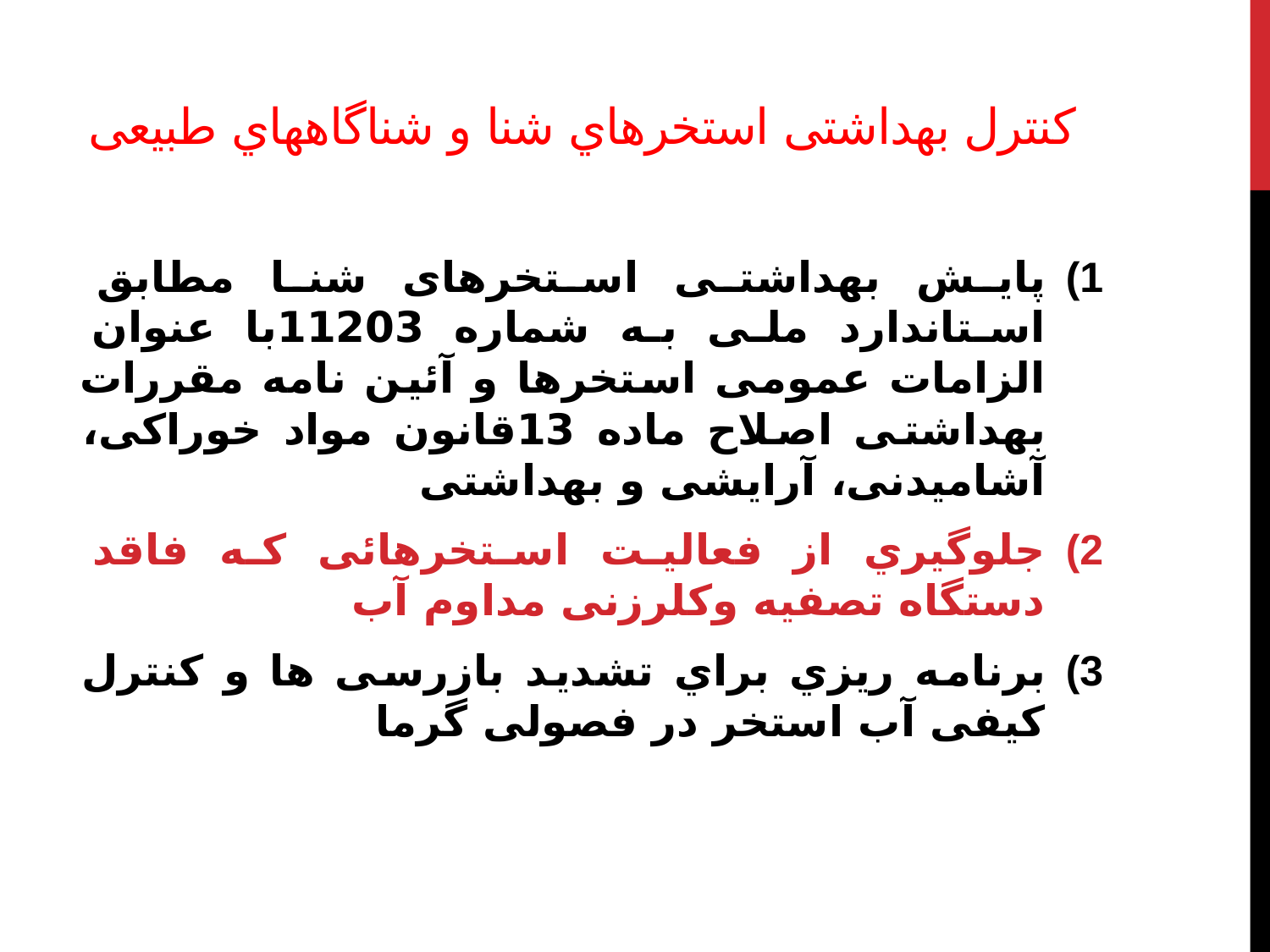

# کنترل بهداشتی استخرهاي شنا و شناگاههاي طبیعی
پایش بهداشتی استخرهای شنا مطابق استاندارد ملی به شماره 11203با عنوان الزامات عمومی استخرها و آئین نامه مقررات بهداشتی اصلاح ماده 13قانون مواد خوراکی، آشامیدنی، آرایشی و بهداشتی
جلوگیري از فعالیت استخرهائی که فاقد دستگاه تصفیه وکلرزنی مداوم آب
برنامه ریزي براي تشدید بازرسی ها و کنترل کیفی آب استخر در فصولی گرما